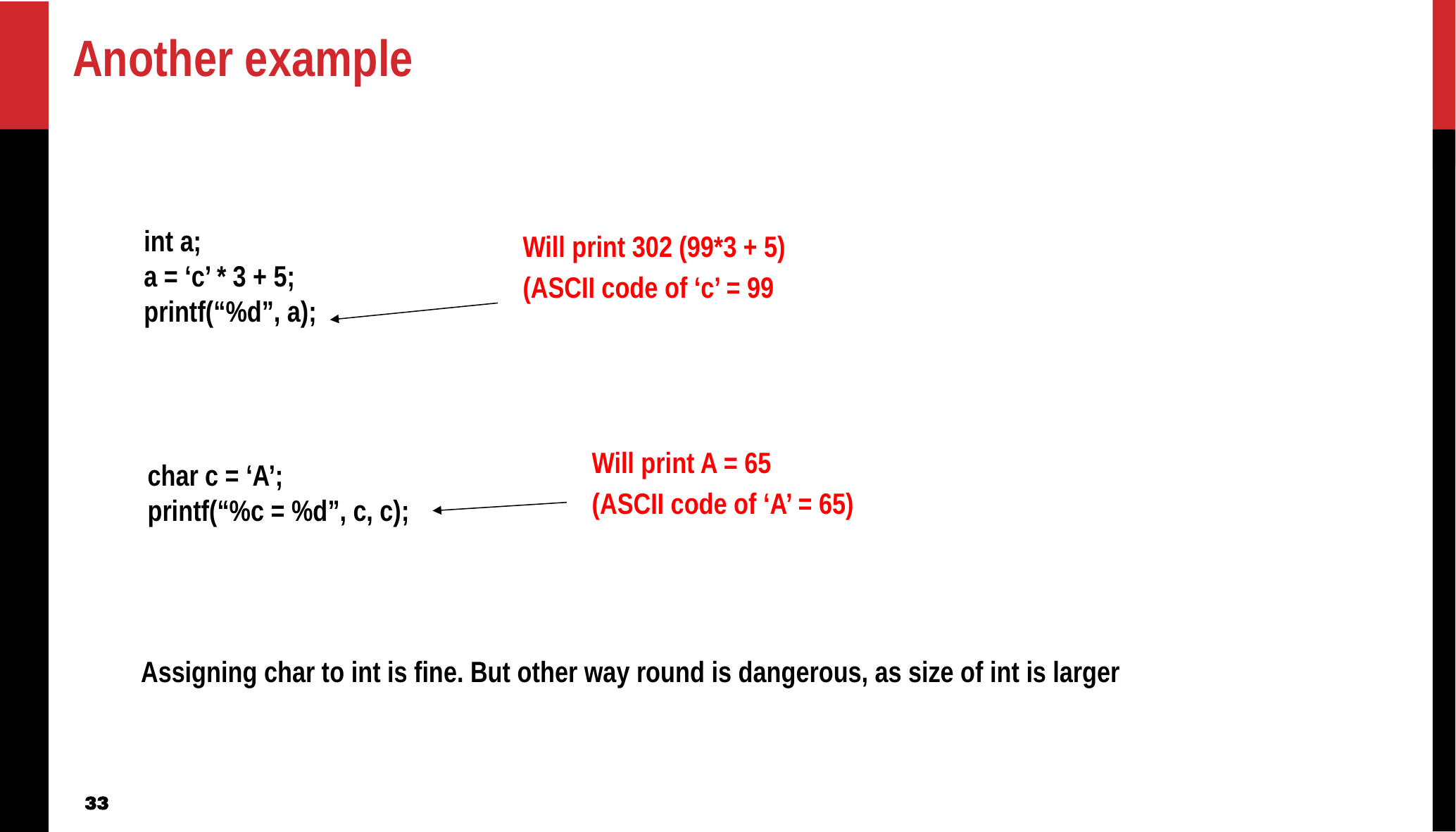

# Another example
 int a;
 a = ‘c’ * 3 + 5;
 printf(“%d”, a);
Will print 302 (99*3 + 5)
(ASCII code of ‘c’ = 99
Will print A = 65
(ASCII code of ‘A’ = 65)
char c = ‘A’;
printf(“%c = %d”, c, c);
Assigning char to int is fine. But other way round is dangerous, as size of int is larger
33